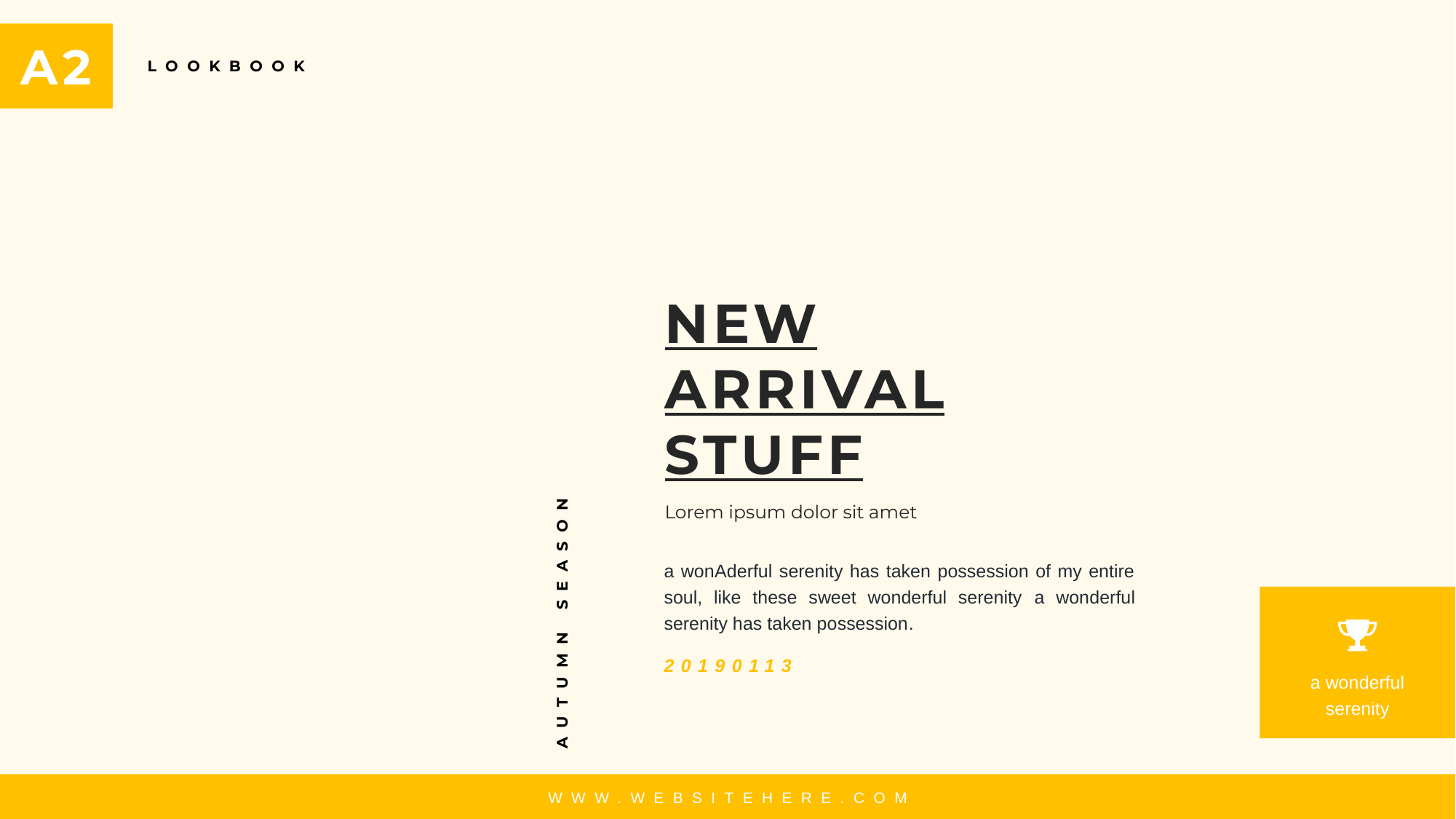

A2
LOOKBOOK

WWW.WEBSITEHERE.COM

NEW
ARRIVAL
STUFF
Lorem ipsum dolor sit amet
a wonAderful serenity has taken possession of my entire soul, like these sweet wonderful serenity a wonderful serenity has taken possession.
AUTUMN SEASON

20190113
a wonderful serenity